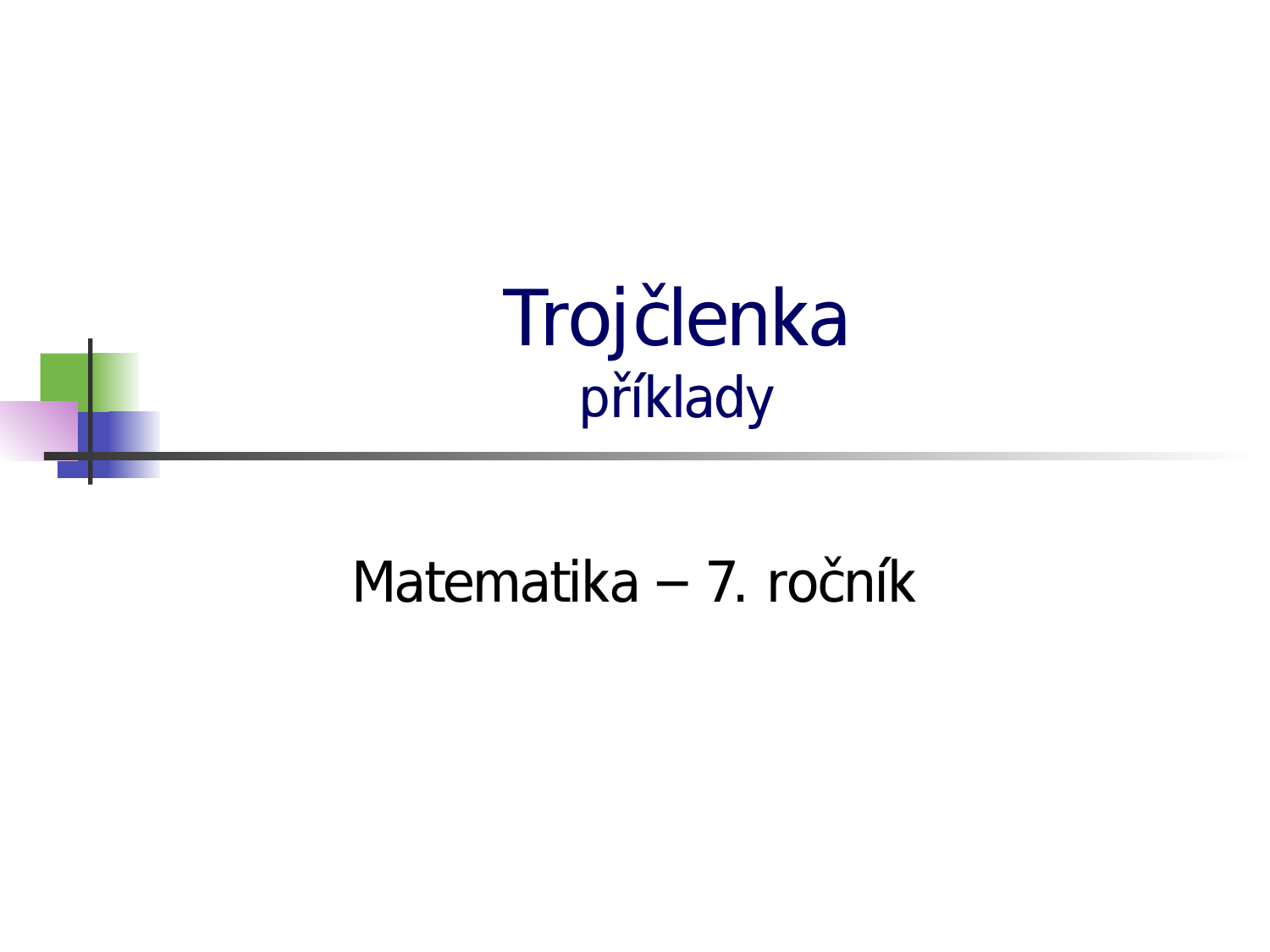

# Trojčlenka příklady
Matematika – 7. ročník